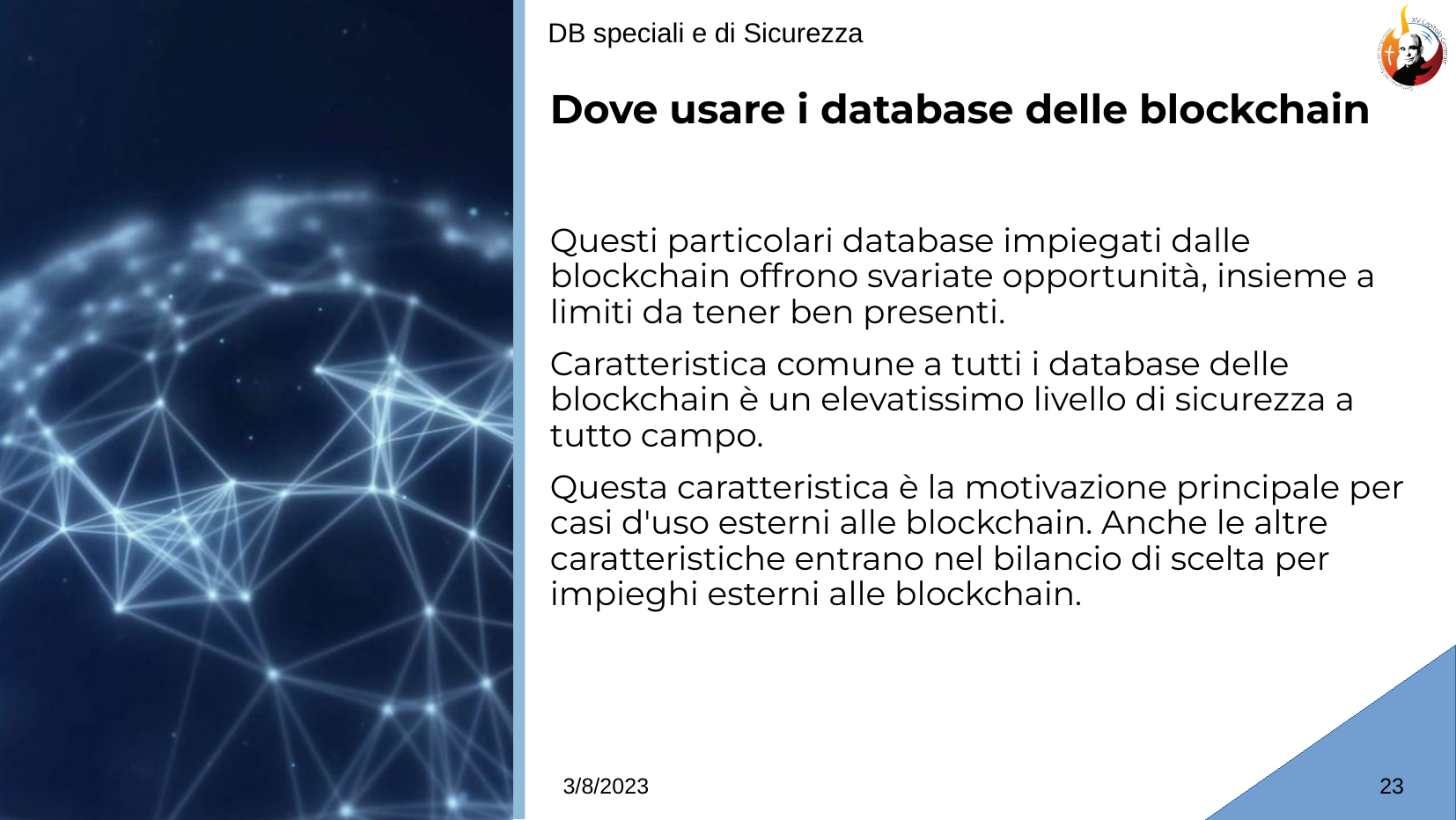

DB speciali e di Sicurezza
# Dove usare i database delle blockchain
Questi particolari database impiegati dalle blockchain offrono svariate opportunità, insieme a limiti da tener ben presenti.
Caratteristica comune a tutti i database delle blockchain è un elevatissimo livello di sicurezza a tutto campo.
Questa caratteristica è la motivazione principale per casi d'uso esterni alle blockchain. Anche le altre caratteristiche entrano nel bilancio di scelta per impieghi esterni alle blockchain.